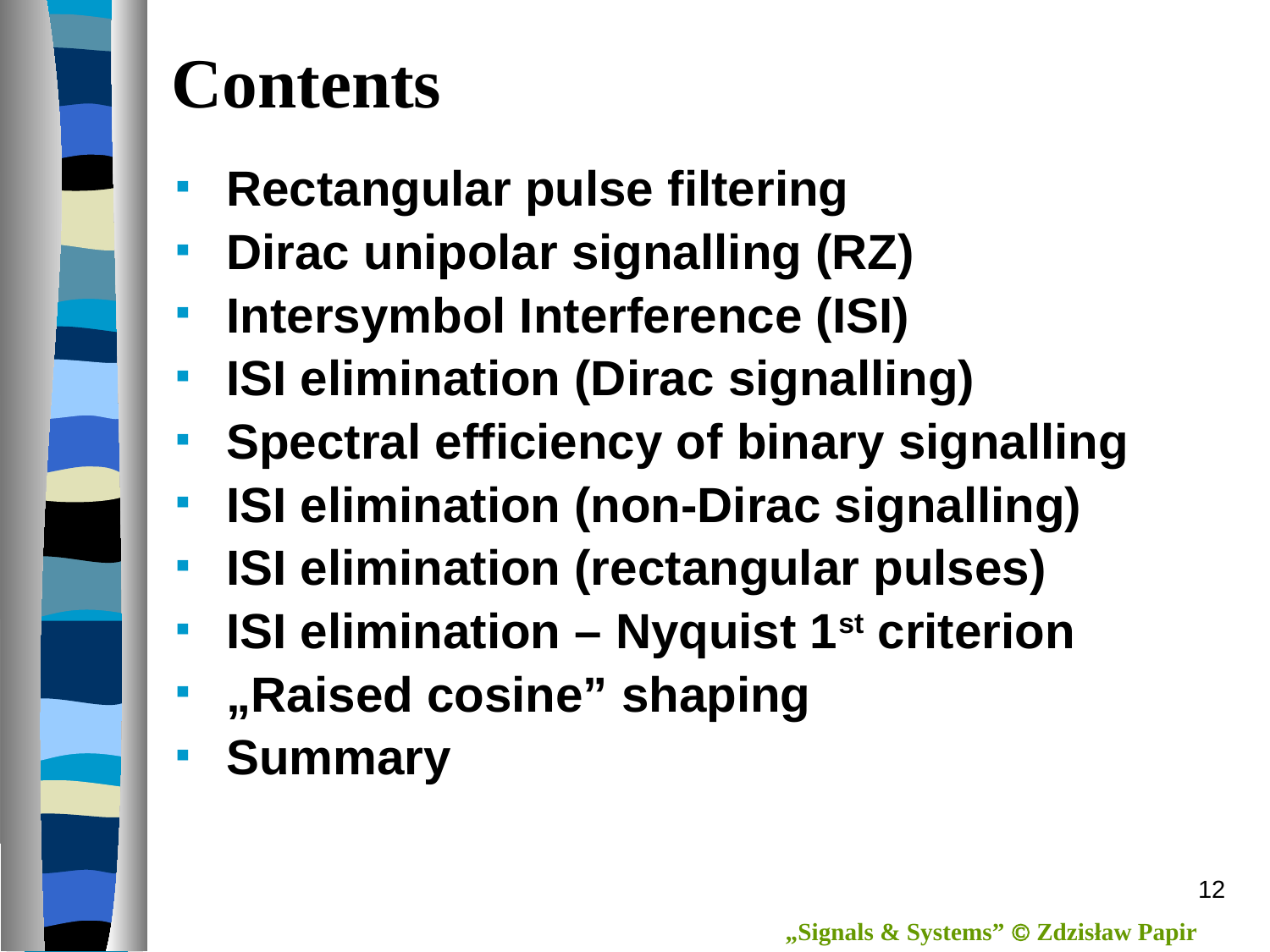

# Contents
Rectangular pulse filtering
Dirac unipolar signalling (RZ)
Intersymbol Interference (ISI)
ISI elimination (Dirac signalling)
Spectral efficiency of binary signalling
ISI elimination (non-Dirac signalling)
ISI elimination (rectangular pulses)
ISI elimination – Nyquist 1st criterion
„Raised cosine” shaping
Summary
12
„Signals & Systems” © Zdzisław Papir